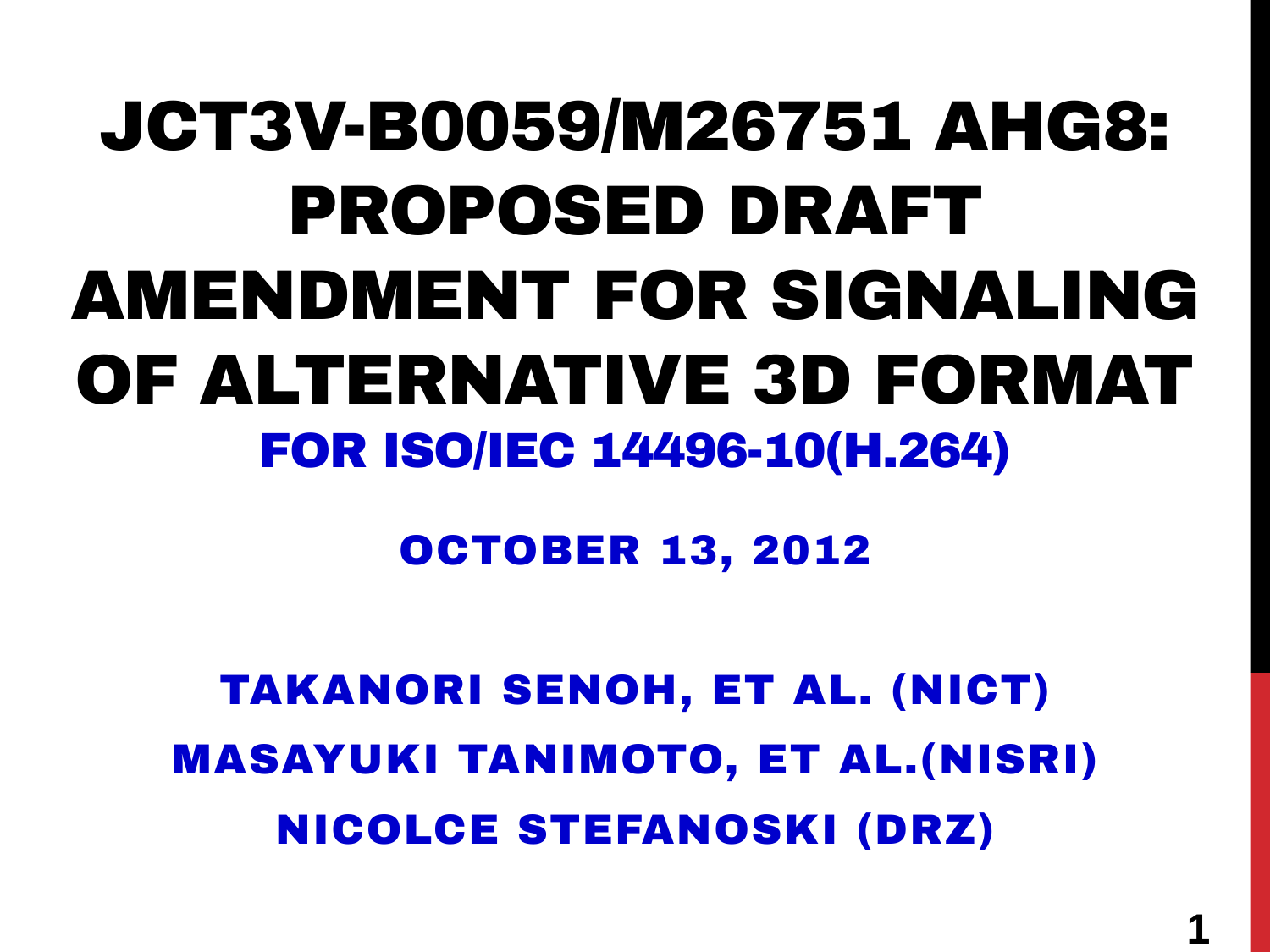

# JCT3V-B0059/M26751 AHG8: proposed draft amendment for signaling of alternative 3d format for ISO/IEC 14496-10(H.264)
October 13, 2012

Takanori Senoh, et al. (NICT)
Masayuki tanimoto, et al.(NISRI)
Nicolce stefanoski (DRZ)
1